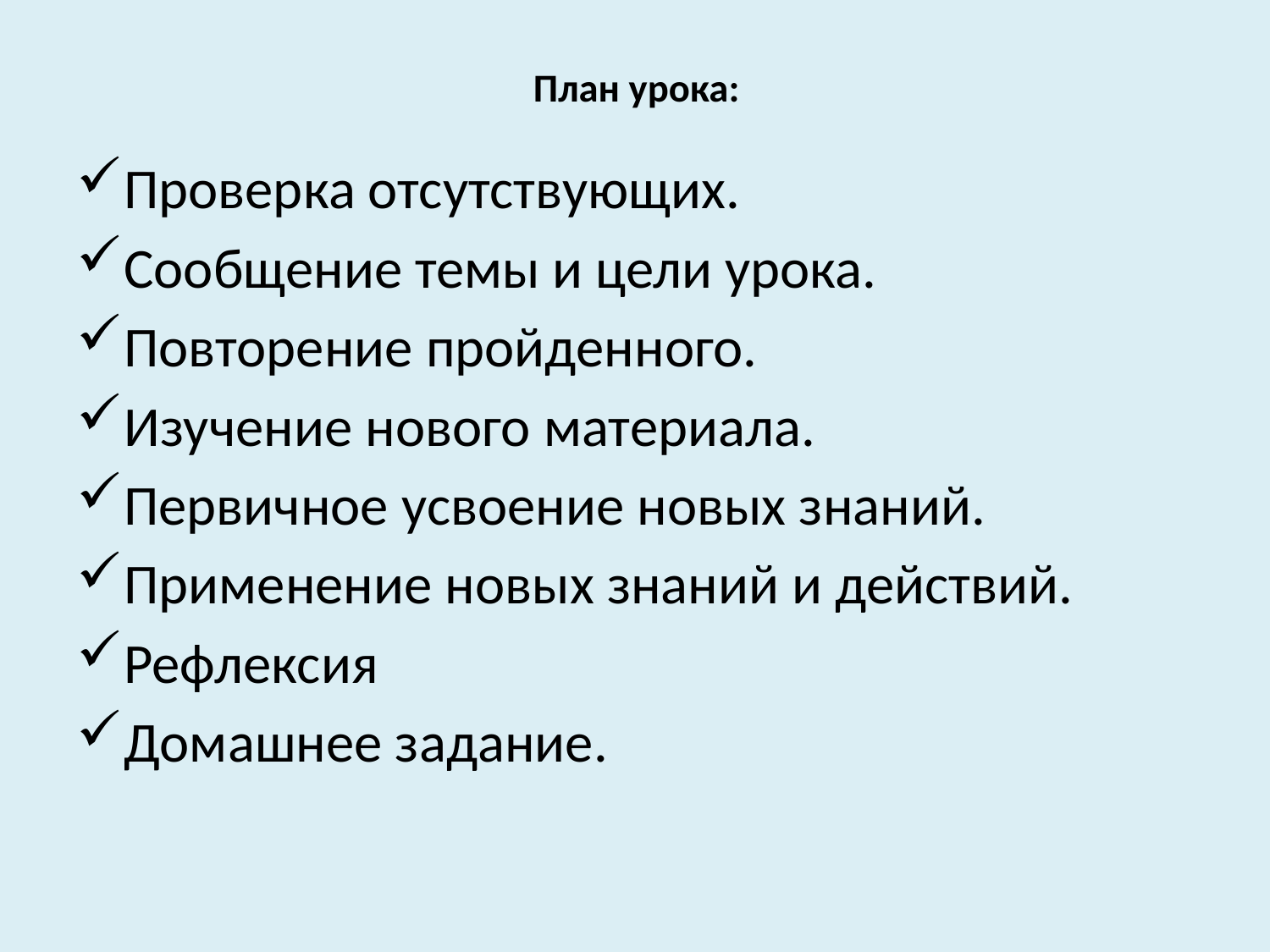

# План урока:
Проверка отсутствующих.
Сообщение темы и цели урока.
Повторение пройденного.
Изучение нового материала.
Первичное усвоение новых знаний.
Применение новых знаний и действий.
Рефлексия
Домашнее задание.